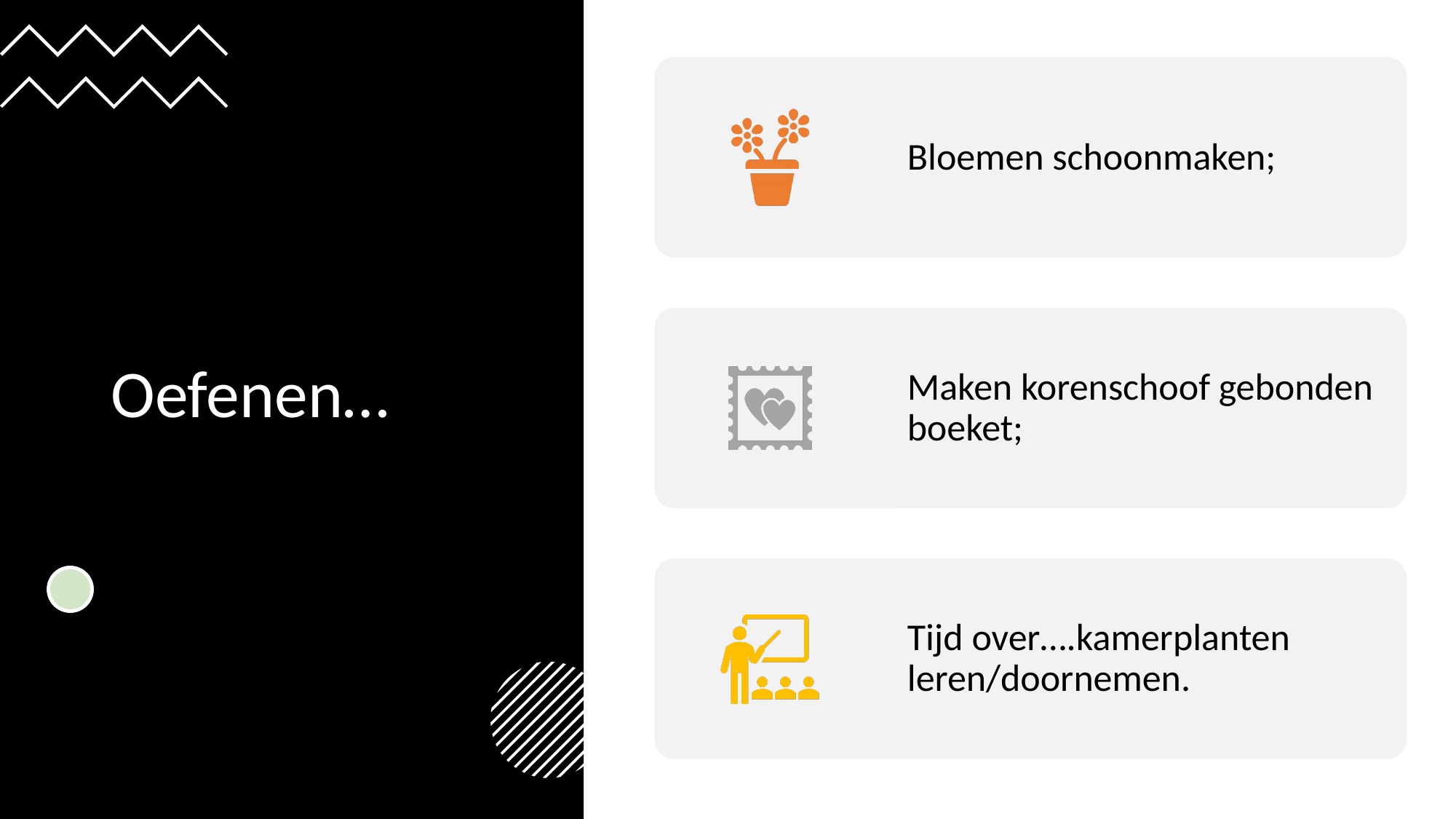

Bloemen schoonmaken;
Maken korenschoof gebonden boeket;
Tijd over….kamerplanten leren/doornemen.
# Oefenen…